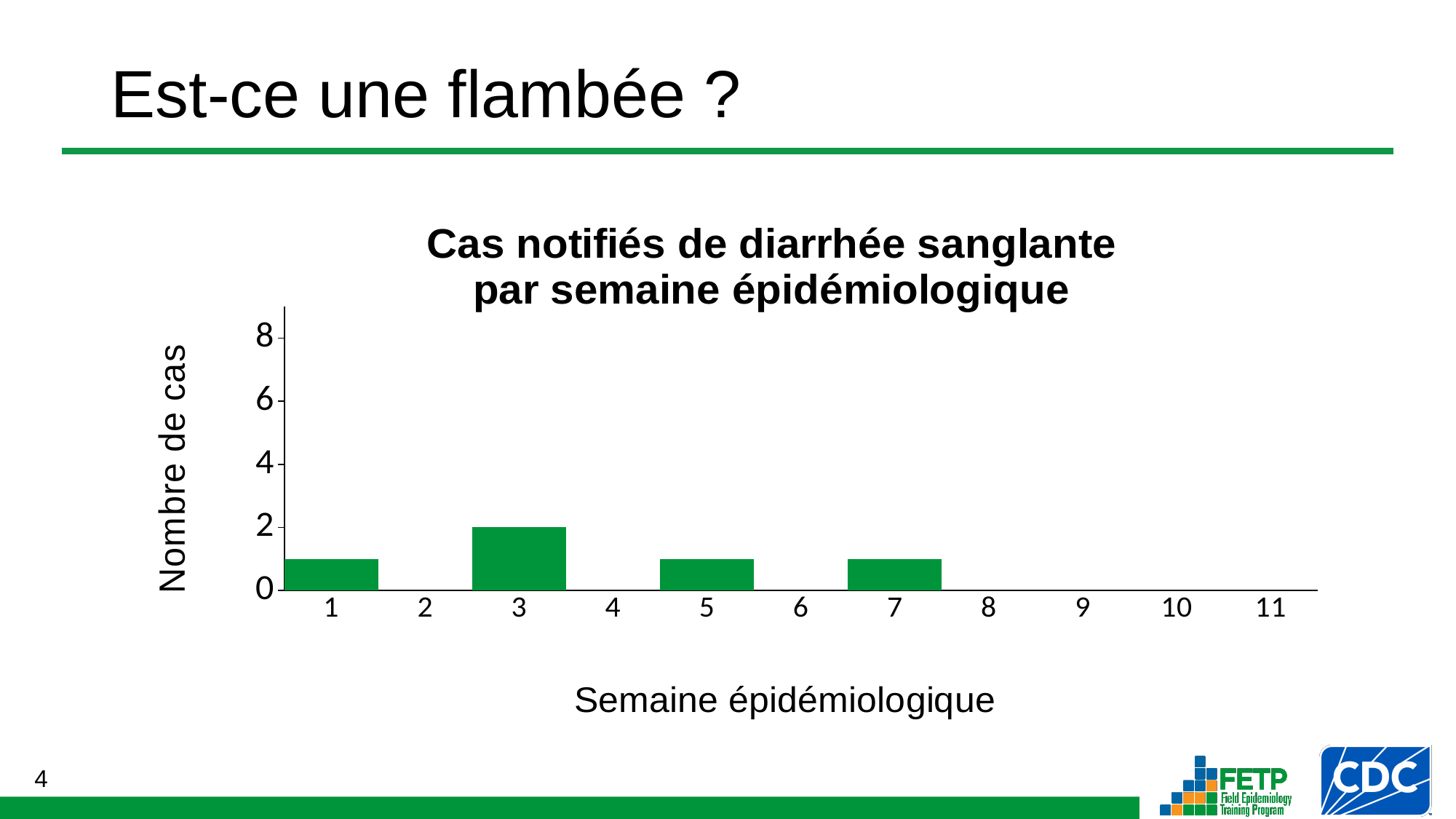

# Est-ce une flambée ?

### Chart

| Category | Série 1 | Série 2 |
|---|---|---|
| 1 | 1.0 | None |
| 2 | 0.0 | None |
| 3 | 1.0 | 1.0 |
| 4 | 0.0 | None |
| 5 | 1.0 | None |
| 6 | 0.0 | None |
| 7 | 1.0 | None |
| 8 | 0.0 | None |
| 9 | 0.0 | None |
| 10 | 0.0 | None |
| 11 | 0.0 | None |